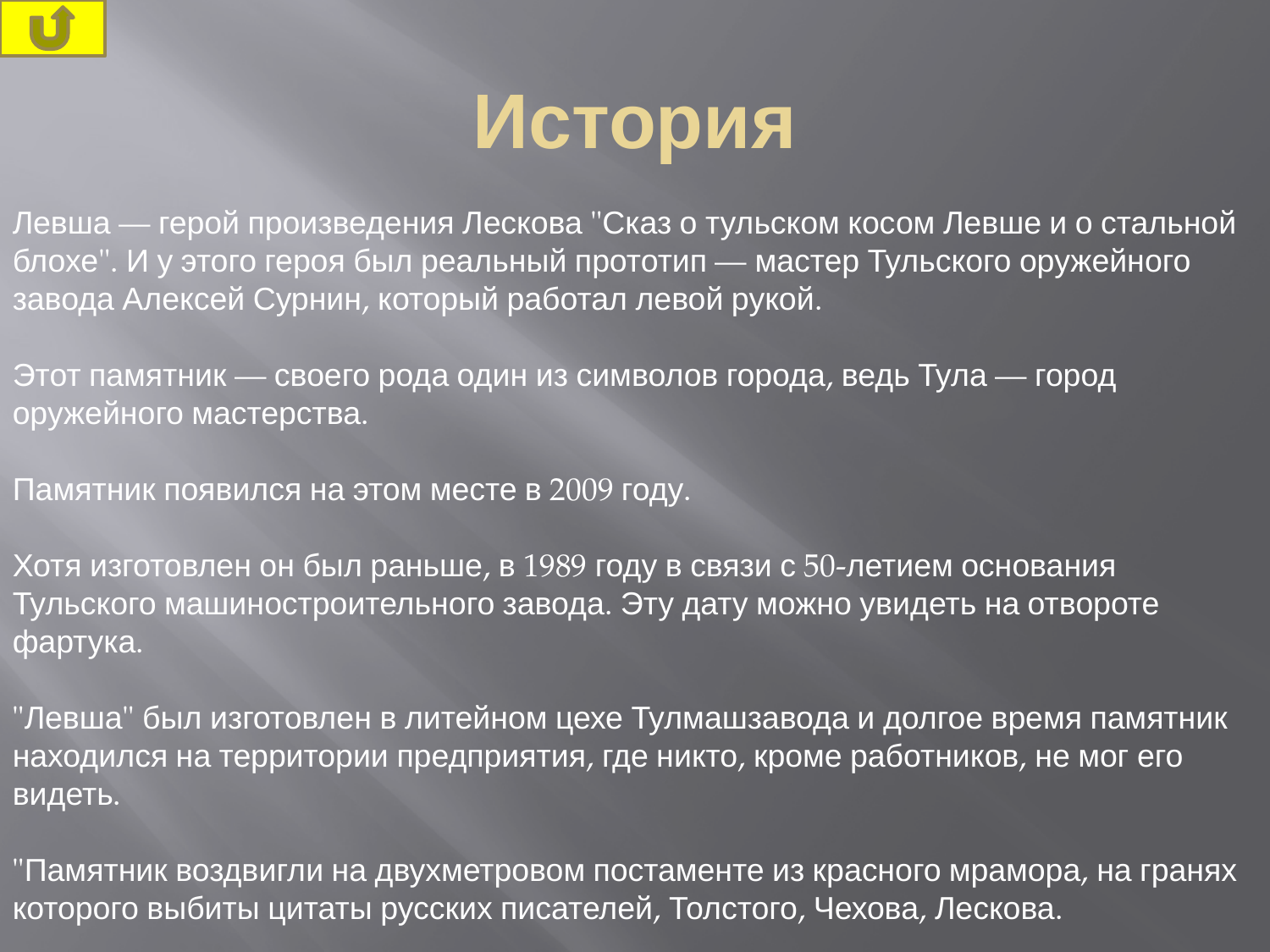

# История
Левша — герой произведения Лескова "Сказ о тульском косом Левше и о стальной блохе". И у этого героя был реальный прототип — мастер Тульского оружейного завода Алексей Сурнин, который работал левой рукой.

Этот памятник — своего рода один из символов города, ведь Тула — город оружейного мастерства.

Памятник появился на этом месте в 2009 году.

Хотя изготовлен он был раньше, в 1989 году в связи с 50-летием основания Тульского машиностроительного завода. Эту дату можно увидеть на отвороте фартука.

"Левша" был изготовлен в литейном цехе Тулмашзавода и долгое время памятник находился на территории предприятия, где никто, кроме работников, не мог его видеть.

"Памятник воздвигли на двухметровом постаменте из красного мрамора, на гранях которого выбиты цитаты русских писателей, Толстого, Чехова, Лескова.